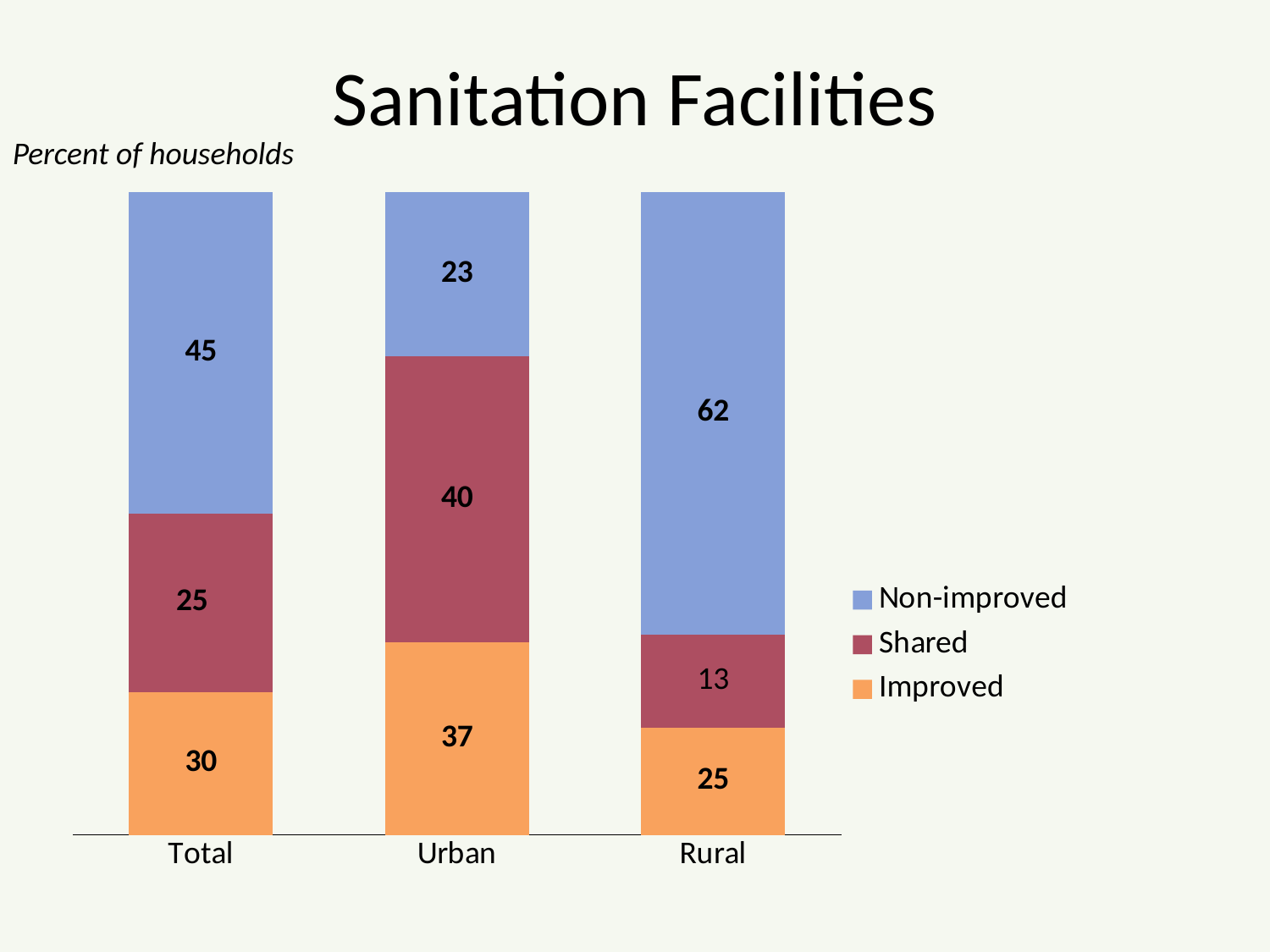

# Sanitation Facilities
Percent of households

### Chart

| Category | Improved | Shared | Non-improved |
|---|---|---|---|
| Total | 30.0 | 25.0 | 45.0 |
| Urban | 37.0 | 40.0 | 23.0 |
| Rural | 25.0 | 13.0 | 62.0 |